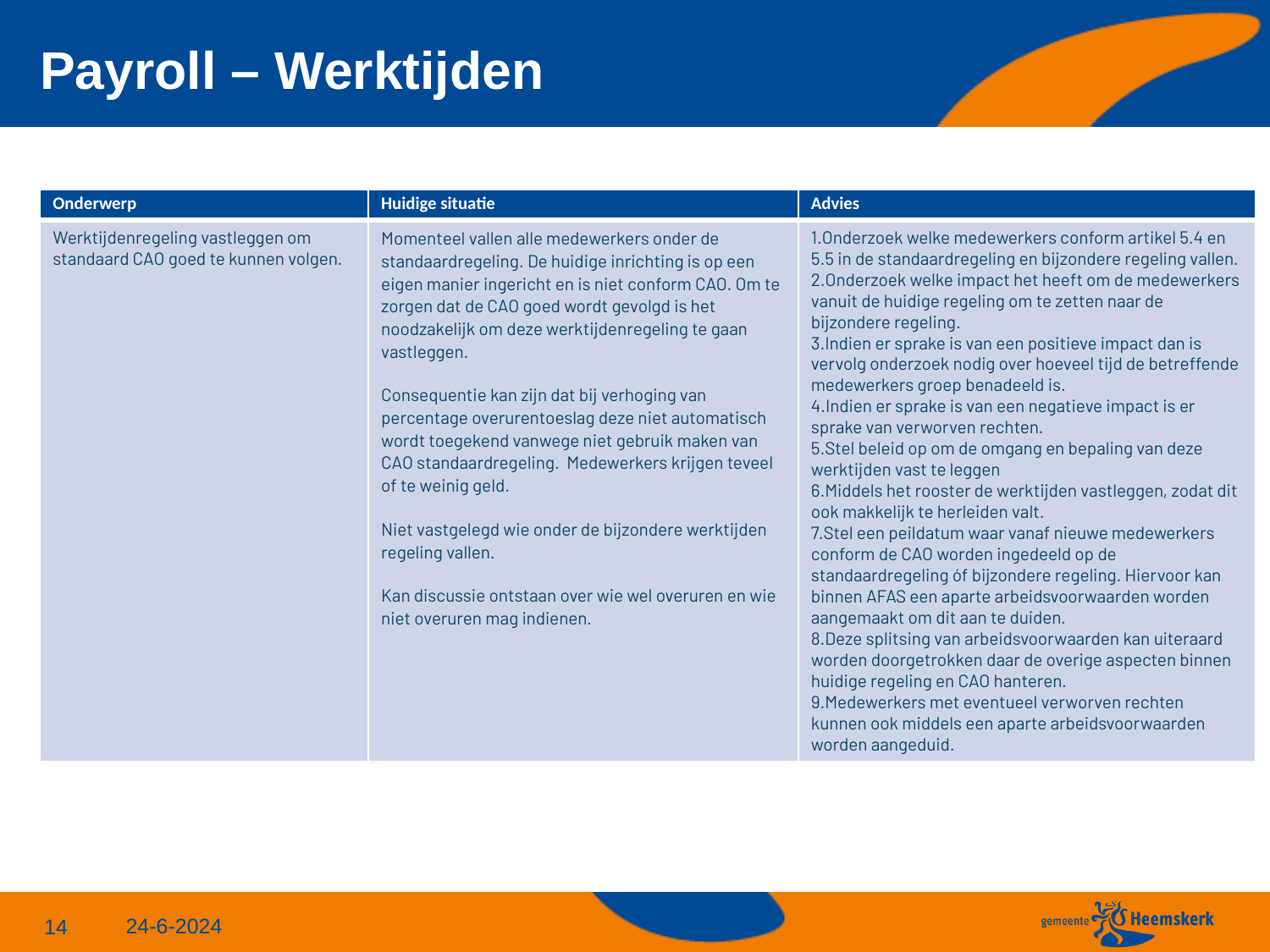

# Payroll – Werktijden
| Onderwerp | Huidige situatie | Advies |
| --- | --- | --- |
| Werktijdenregeling vastleggen om standaard CAO goed te kunnen volgen. | Momenteel vallen alle medewerkers onder de standaardregeling. De huidige inrichting is op een eigen manier ingericht en is niet conform CAO. Om te zorgen dat de CAO goed wordt gevolgd is het noodzakelijk om deze werktijdenregeling te gaan vastleggen. Consequentie kan zijn dat bij verhoging van percentage overurentoeslag deze niet automatisch wordt toegekend vanwege niet gebruik maken van CAO standaardregeling. Medewerkers krijgen teveel of te weinig geld. Niet vastgelegd wie onder de bijzondere werktijden regeling vallen. Kan discussie ontstaan over wie wel overuren en wie niet overuren mag indienen. | 1.Onderzoek welke medewerkers conform artikel 5.4 en 5.5 in de standaardregeling en bijzondere regeling vallen. 2.Onderzoek welke impact het heeft om de medewerkers vanuit de huidige regeling om te zetten naar de bijzondere regeling. 3.Indien er sprake is van een positieve impact dan is vervolg onderzoek nodig over hoeveel tijd de betreffende medewerkers groep benadeeld is. 4.Indien er sprake is van een negatieve impact is er sprake van verworven rechten. 5.Stel beleid op om de omgang en bepaling van deze werktijden vast te leggen 6.Middels het rooster de werktijden vastleggen, zodat dit ook makkelijk te herleiden valt. 7.Stel een peildatum waar vanaf nieuwe medewerkers conform de CAO worden ingedeeld op de standaardregeling óf bijzondere regeling. Hiervoor kan binnen AFAS een aparte arbeidsvoorwaarden worden aangemaakt om dit aan te duiden. 8.Deze splitsing van arbeidsvoorwaarden kan uiteraard worden doorgetrokken daar de overige aspecten binnen huidige regeling en CAO hanteren. 9.Medewerkers met eventueel verworven rechten kunnen ook middels een aparte arbeidsvoorwaarden worden aangeduid. |
24-6-2024
14